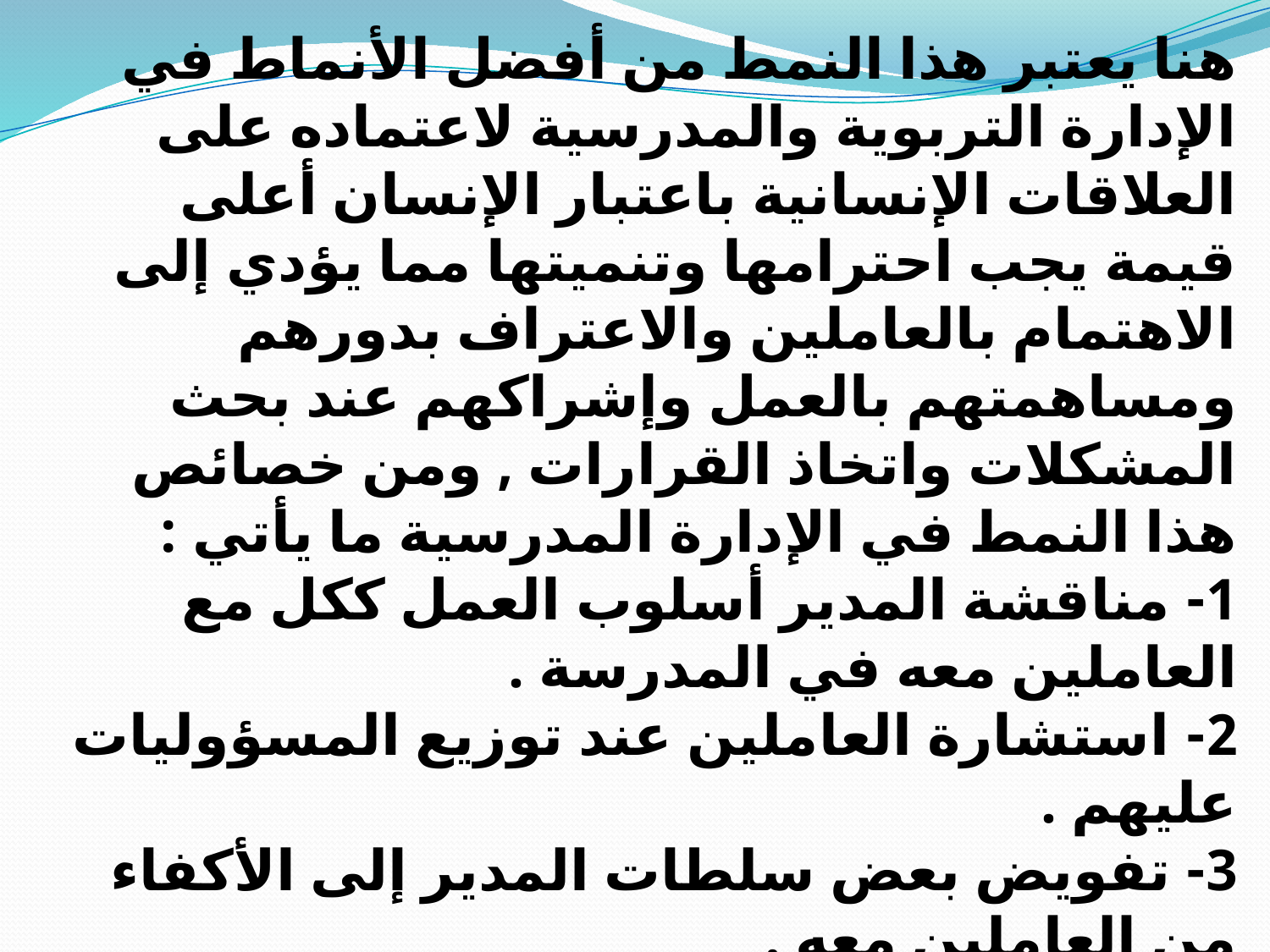

هنا يعتبر هذا النمط من أفضل الأنماط في الإدارة التربوية والمدرسية لاعتماده على العلاقات الإنسانية باعتبار الإنسان أعلى قيمة يجب احترامها وتنميتها مما يؤدي إلى الاهتمام بالعاملين والاعتراف بدورهم ومساهمتهم بالعمل وإشراكهم عند بحث المشكلات واتخاذ القرارات , ومن خصائص هذا النمط في الإدارة المدرسية ما يأتي :
1- مناقشة المدير أسلوب العمل ككل مع العاملين معه في المدرسة .
2- استشارة العاملين عند توزيع المسؤوليات عليهم .
3- تفويض بعض سلطات المدير إلى الأكفاء من العاملين معه .
4- مشاركة بعض المعلمين ومشاورتهم عند اتخاذ القرارات .